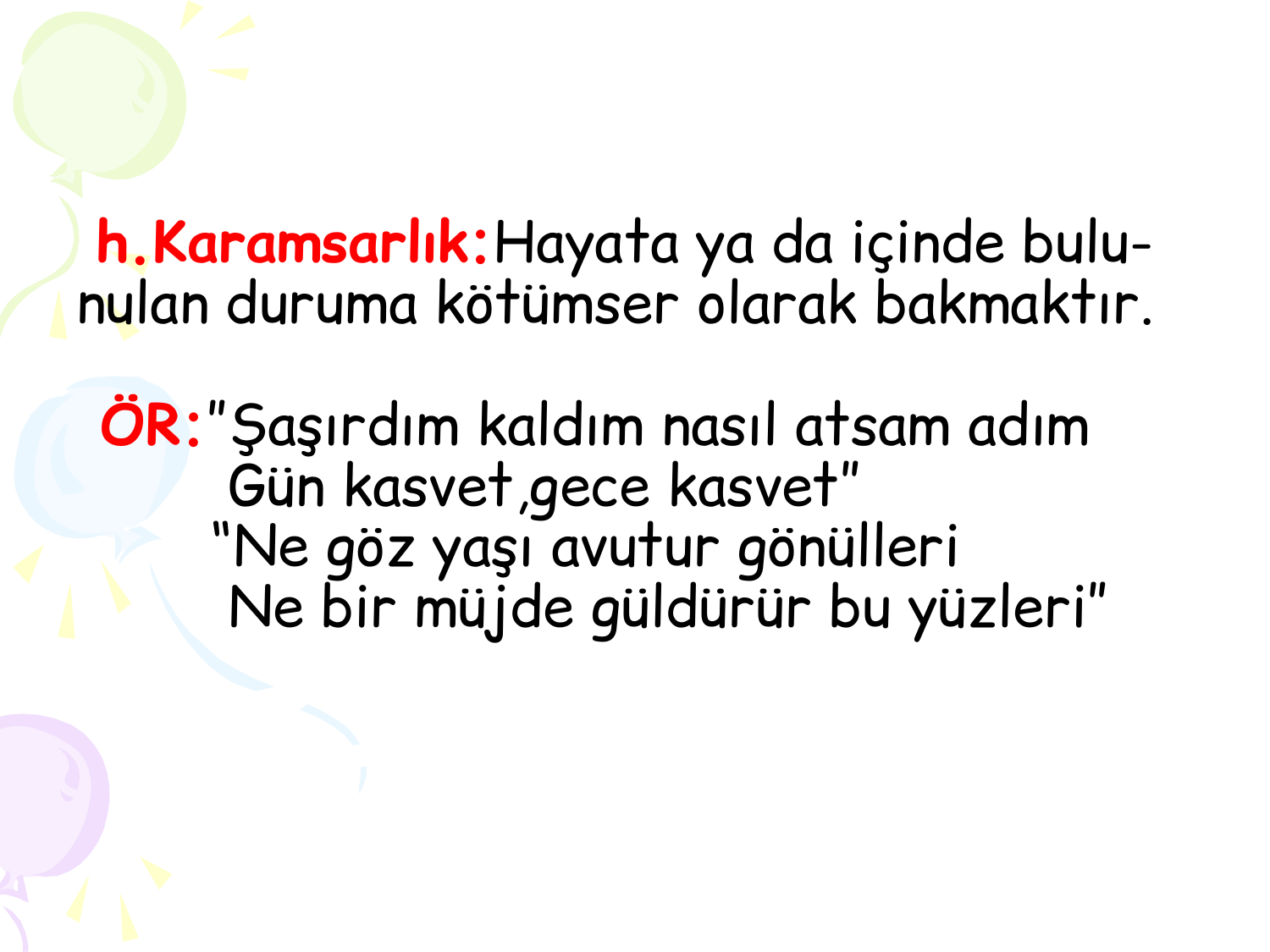

# h.Karamsarlık:Hayata ya da içinde bulu- nulan duruma kötümser olarak bakmaktır. ÖR:”Şaşırdım kaldım nasıl atsam adım Gün kasvet,gece kasvet” “Ne göz yaşı avutur gönülleri Ne bir müjde güldürür bu yüzleri”